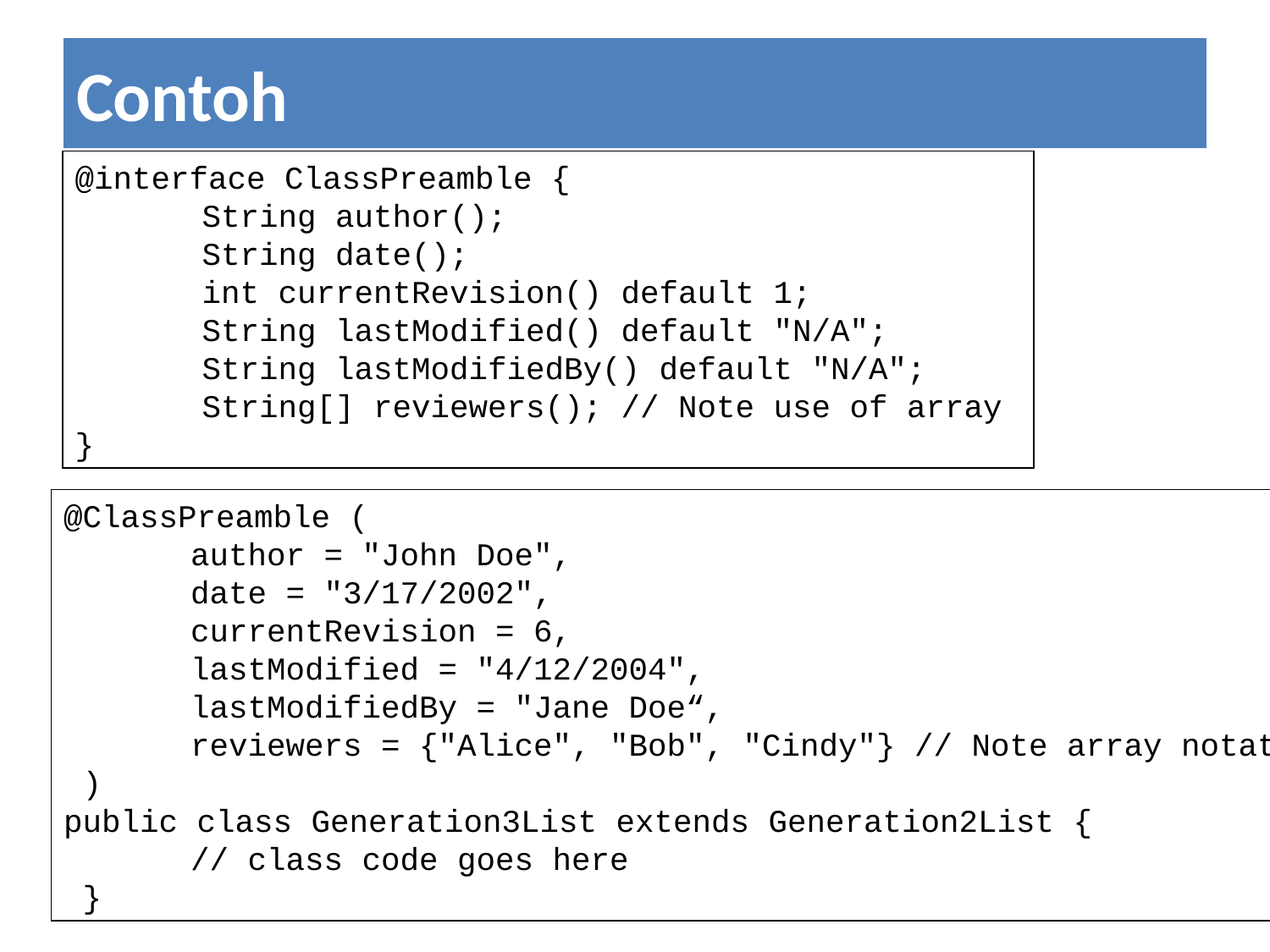

# Contoh
@interface ClassPreamble {
	String author();
	String date();
	int currentRevision() default 1;
	String lastModified() default "N/A";
	String lastModifiedBy() default "N/A";
	String[] reviewers(); // Note use of array
}

@ClassPreamble (
	author = "John Doe",
	date = "3/17/2002",
	currentRevision = 6,
	lastModified = "4/12/2004",
	lastModifiedBy = "Jane Doe“,
	reviewers = {"Alice", "Bob", "Cindy"} // Note array notation
 )
public class Generation3List extends Generation2List {
 	// class code goes here
 }
27
W07-S1-Enum&Annotations